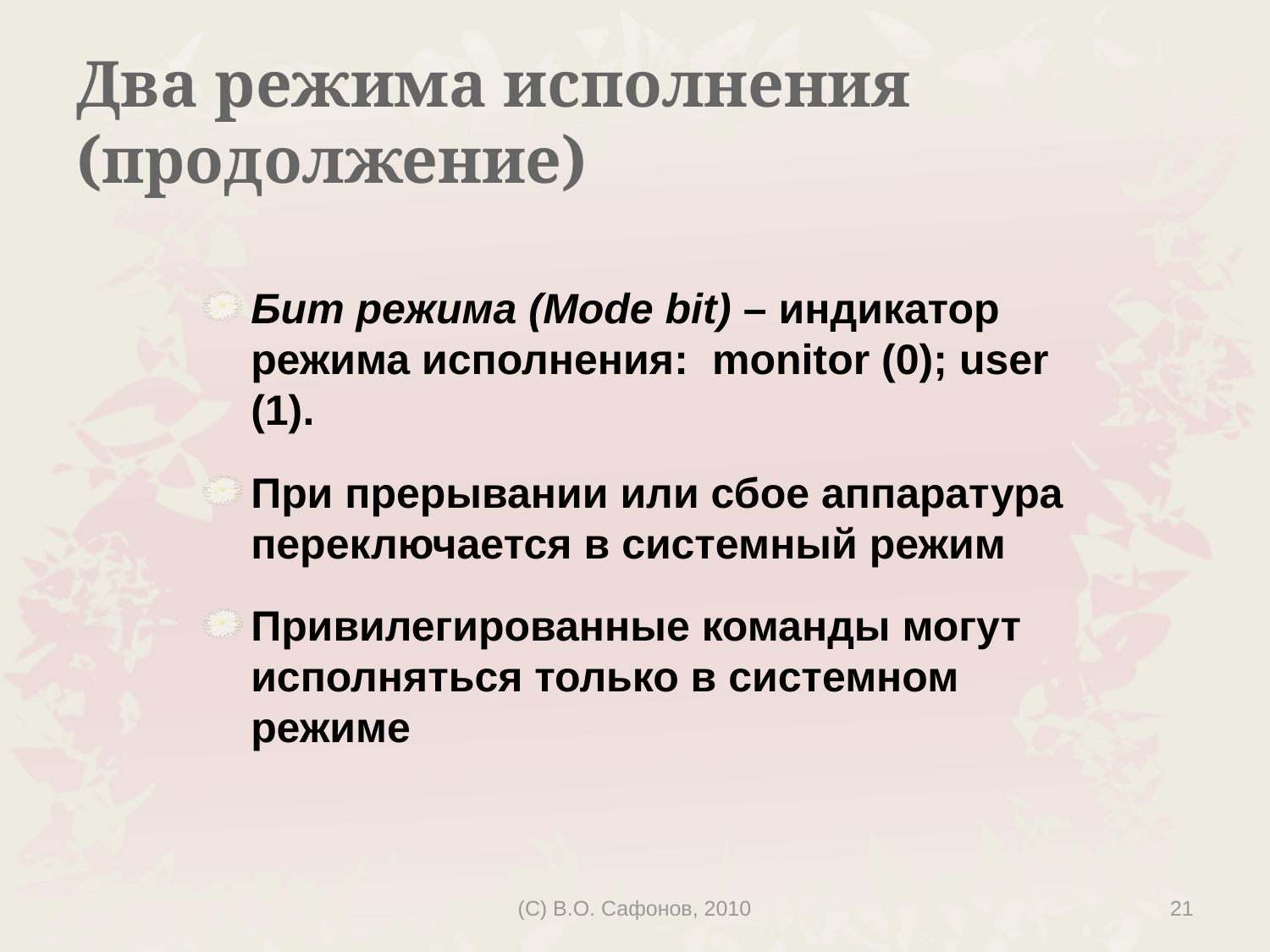

# Два режима исполнения (продолжение)
Бит режима (Mode bit) – индикатор режима исполнения:  monitor (0); user (1).
При прерывании или сбое аппаратура переключается в системный режим
Привилегированные команды могут исполняться только в системном режиме

(C) В.О. Сафонов, 2010
21